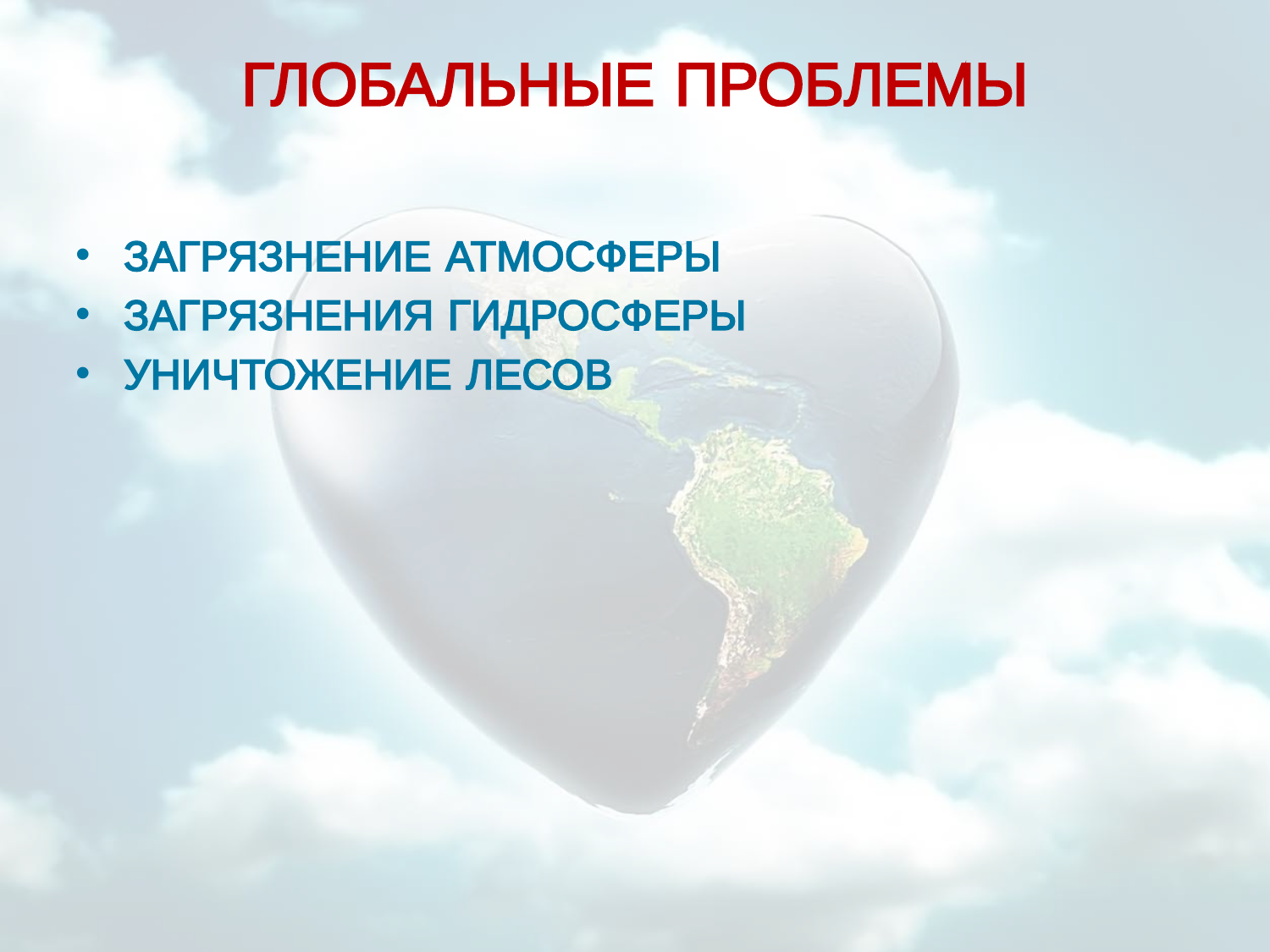

ГЛОБАЛЬНЫЕ ПРОБЛЕМЫ
ЗАГРЯЗНЕНИЕ АТМОСФЕРЫ
ЗАГРЯЗНЕНИЯ ГИДРОСФЕРЫ
УНИЧТОЖЕНИЕ ЛЕСОВ